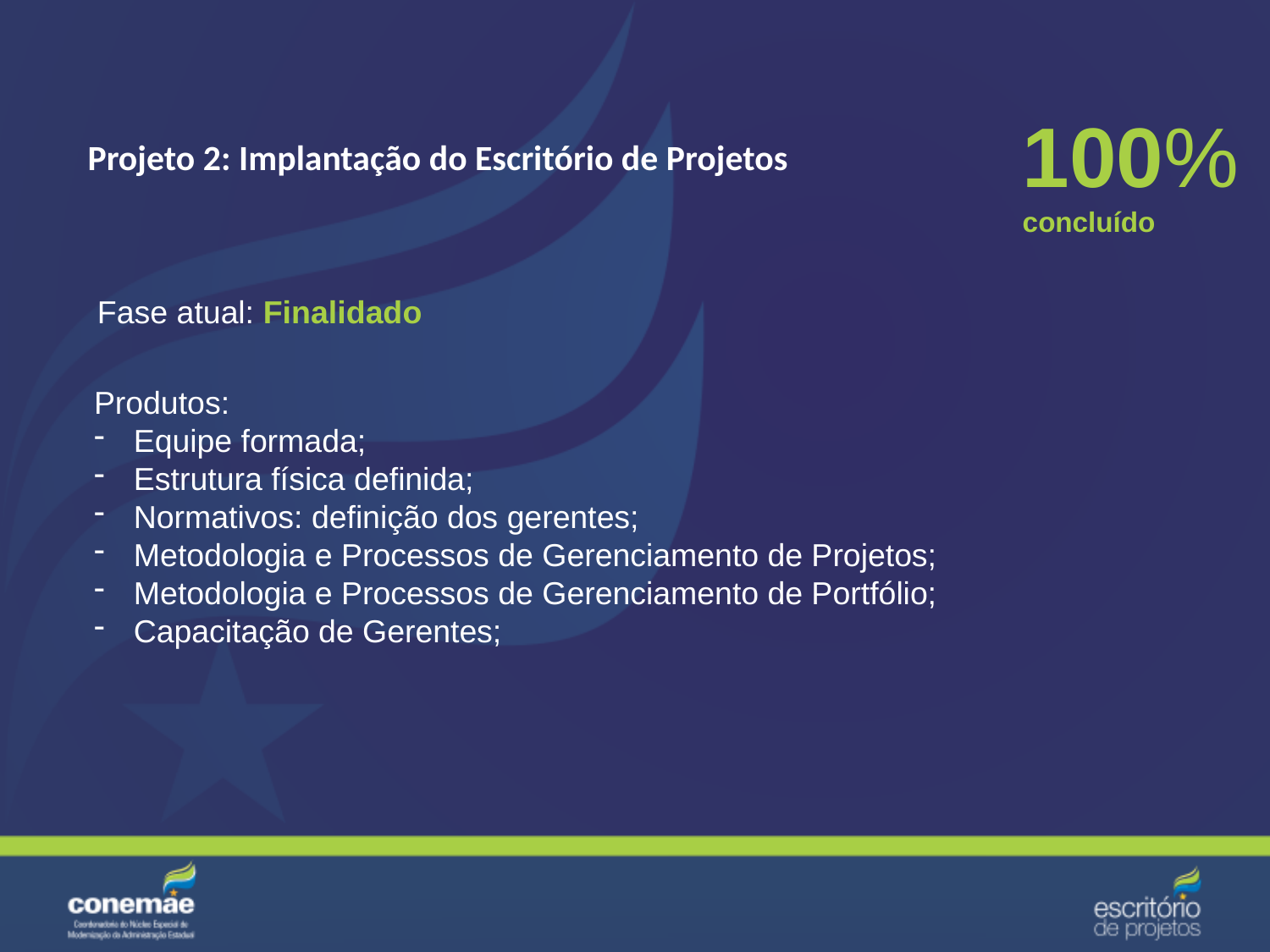

# Projeto 2: Implantação do Escritório de Projetos
100%
concluído
Fase atual: Finalidado
Produtos:
Equipe formada;
Estrutura física definida;
Normativos: definição dos gerentes;
Metodologia e Processos de Gerenciamento de Projetos;
Metodologia e Processos de Gerenciamento de Portfólio;
Capacitação de Gerentes;